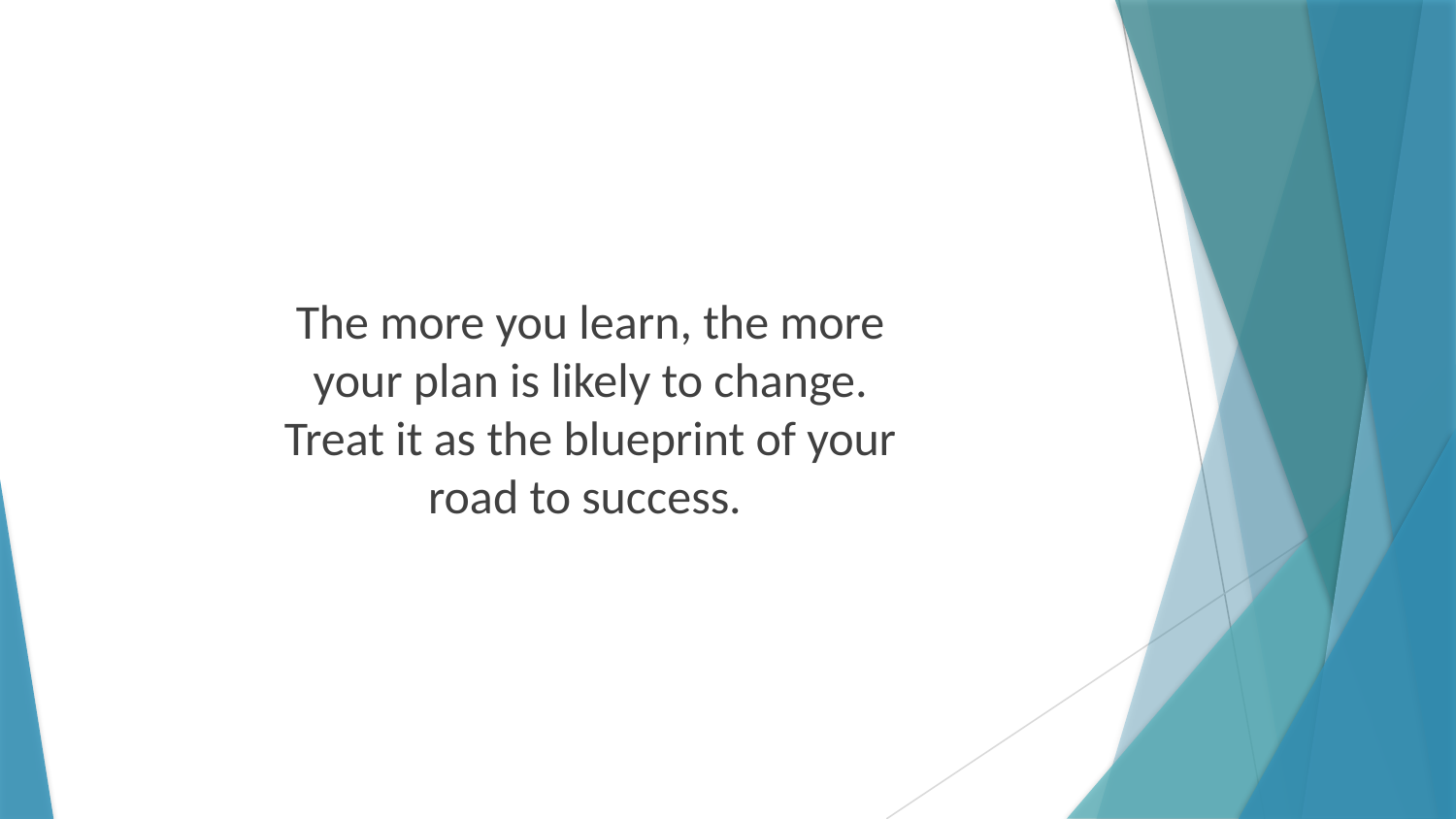

The more you learn, the more your plan is likely to change. Treat it as the blueprint of your road to success.